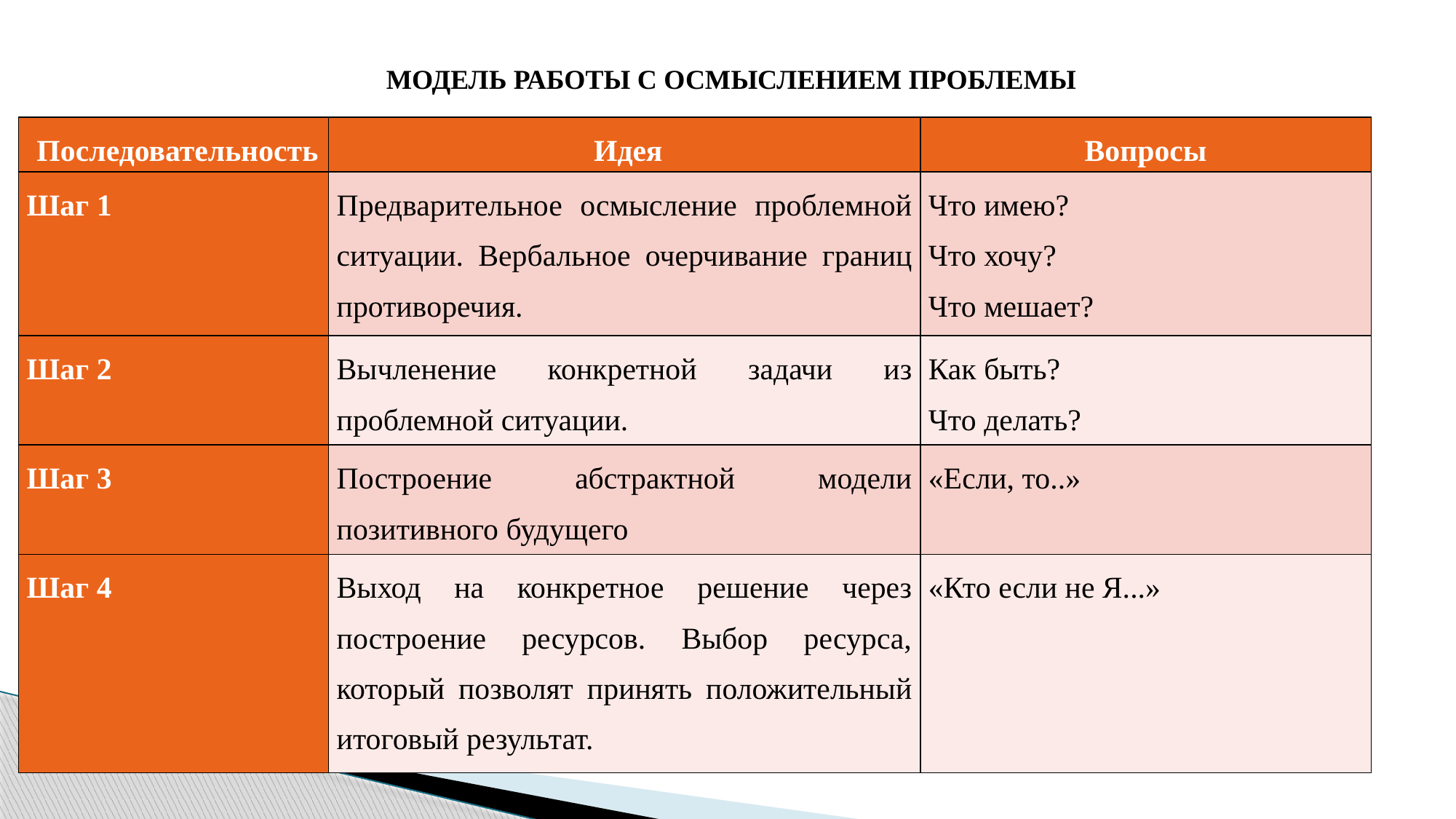

МОДЕЛЬ РАБОТЫ С ОСМЫСЛЕНИЕМ ПРОБЛЕМЫ
| Последовательность | Идея | Вопросы |
| --- | --- | --- |
| Шаг 1 | Предварительное осмысление проблемной ситуации. Вербальное очерчивание границ противоречия. | Что имею? Что хочу? Что мешает? |
| Шаг 2 | Вычленение конкретной задачи из проблемной ситуации. | Как быть? Что делать? |
| Шаг 3 | Построение абстрактной модели позитивного будущего | «Если, то..» |
| Шаг 4 | Выход на конкретное решение через построение ресурсов. Выбор ресурса, который позволят принять положительный итоговый результат. | «Кто если не Я...» |